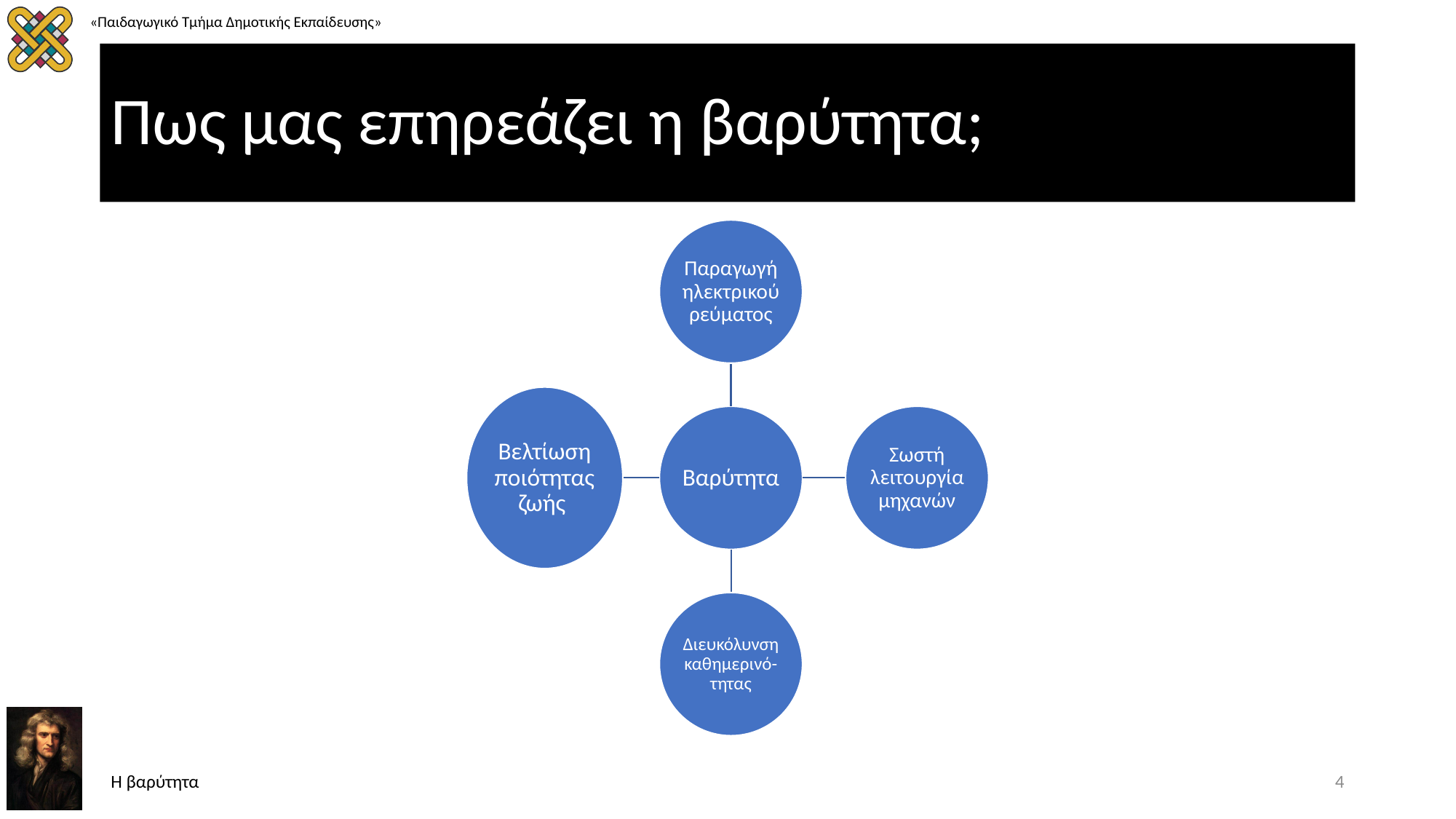

# Πως μας επηρεάζει η βαρύτητα;
Βαρύτητα

Παραγωγή ηλεκτρικού ρεύματος

Σωστή λειτουργία μηχανών

Διευκόλυνση καθημερινό-τητας

Βελτίωση ποιότητας ζωής
H βαρύτητα
4